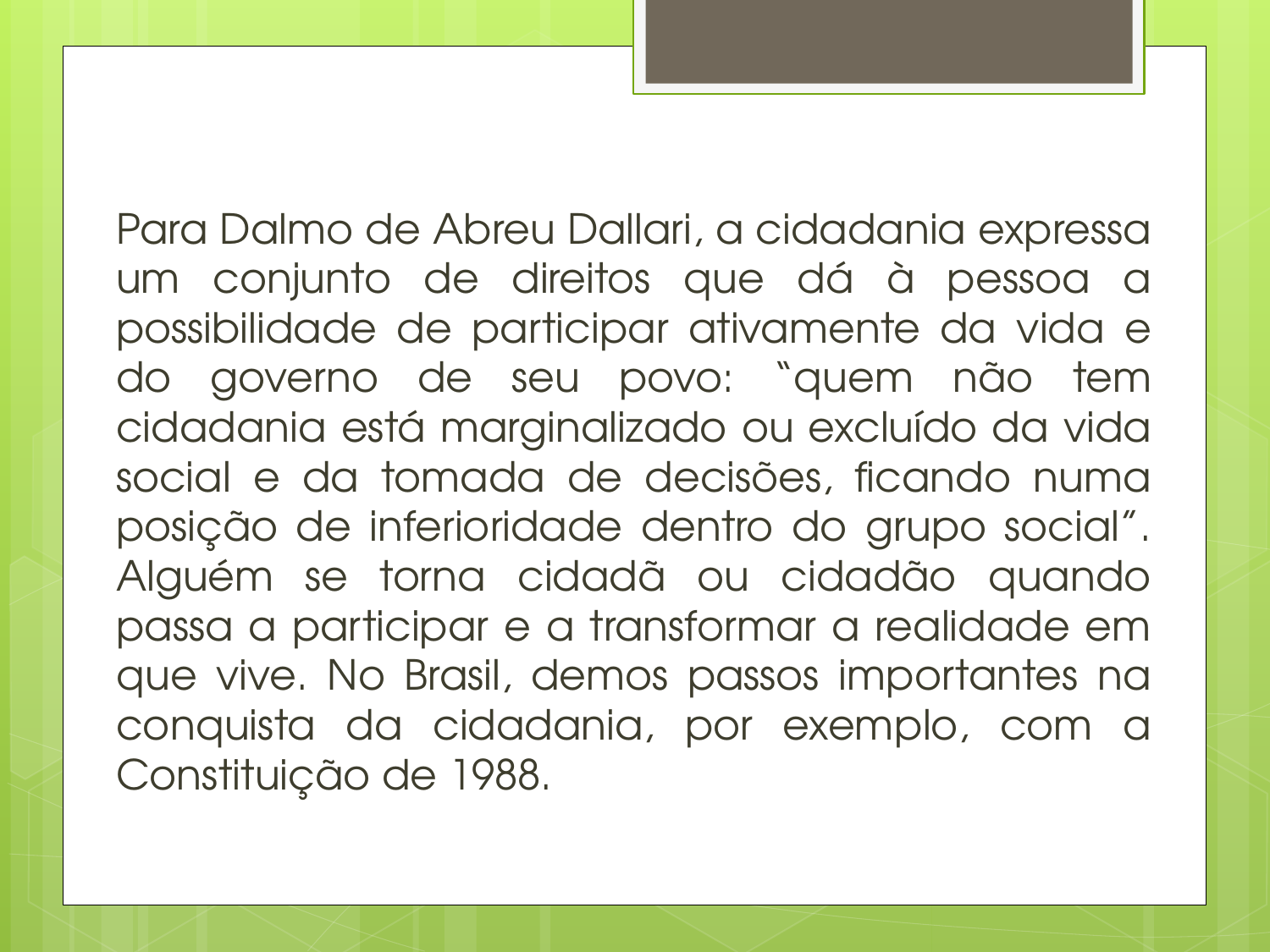

#
Para Dalmo de Abreu Dallari, a cidadania expressa um conjunto de direitos que dá à pessoa a possibilidade de participar ativamente da vida e do governo de seu povo: “quem não tem cidadania está marginalizado ou excluído da vida social e da tomada de decisões, ficando numa posição de inferioridade dentro do grupo social”. Alguém se torna cidadã ou cidadão quando passa a participar e a transformar a realidade em que vive. No Brasil, demos passos importantes na conquista da cidadania, por exemplo, com a Constituição de 1988.